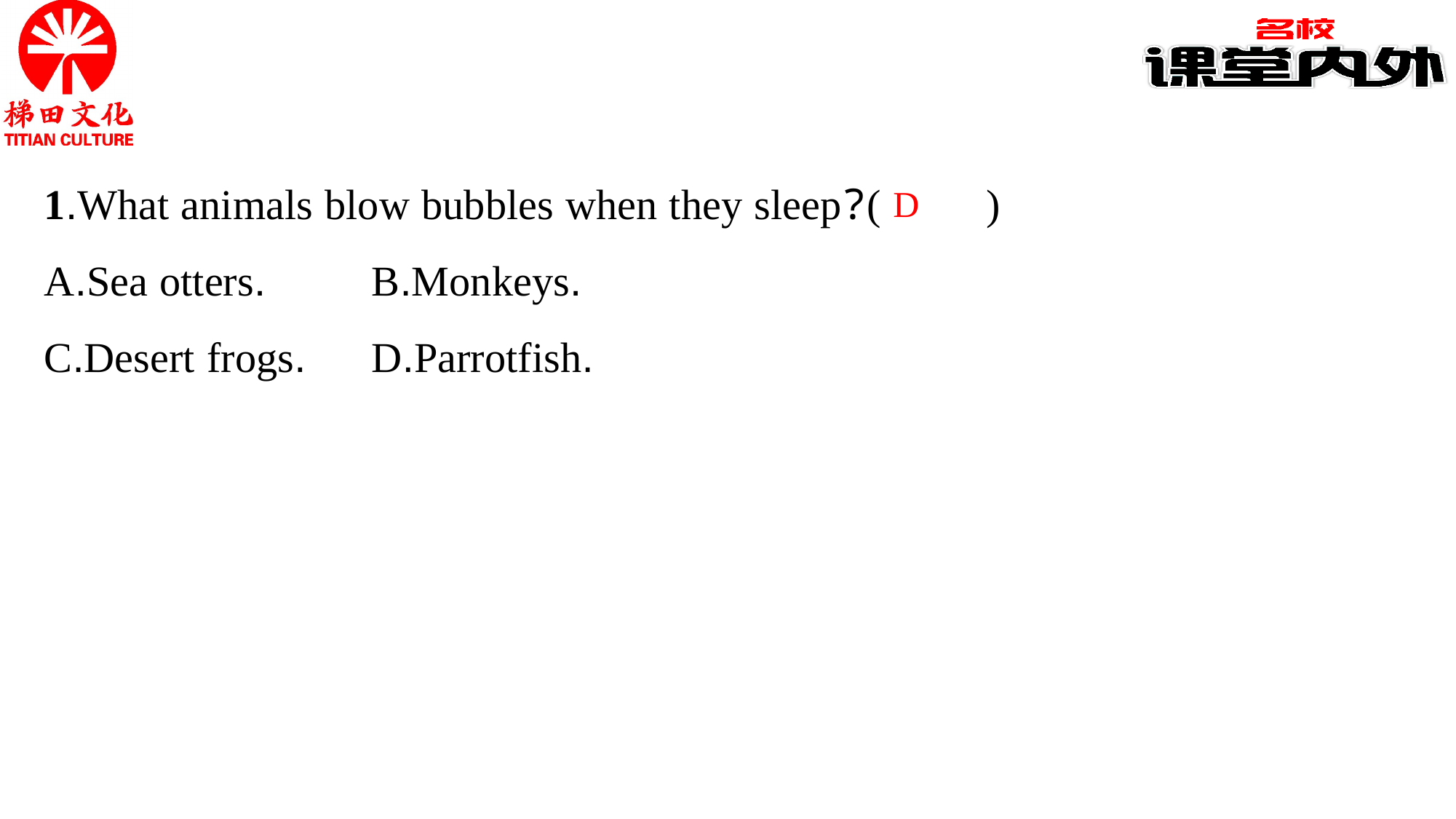

1.What animals blow bubbles when they sleep?(　　)
A.Sea otters.	B.Monkeys.
C.Desert frogs.	D.Parrotfish.
D